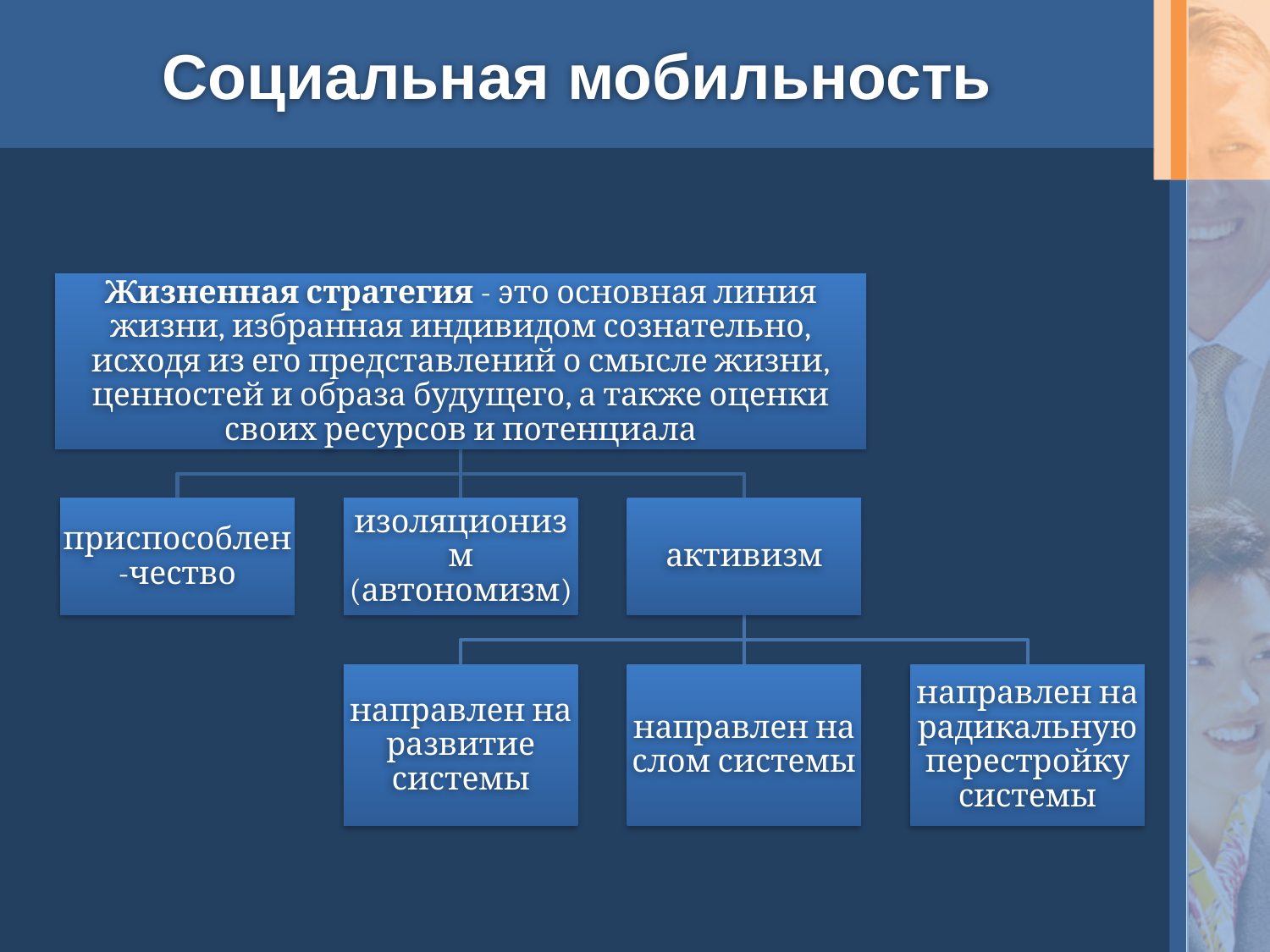

# Социальная мобильность

Жизненная стратегия - это основная линия жизни, избранная индивидом сознательно, исходя из его представлений о смысле жизни, ценностей и образа будущего, а также оценки своих ресурсов и потенциала

приспособлен-чество

изоляционизм (автономизм)

активизм

направлен на развитие системы

направлен на слом системы

направлен на радикальную перестройку системы